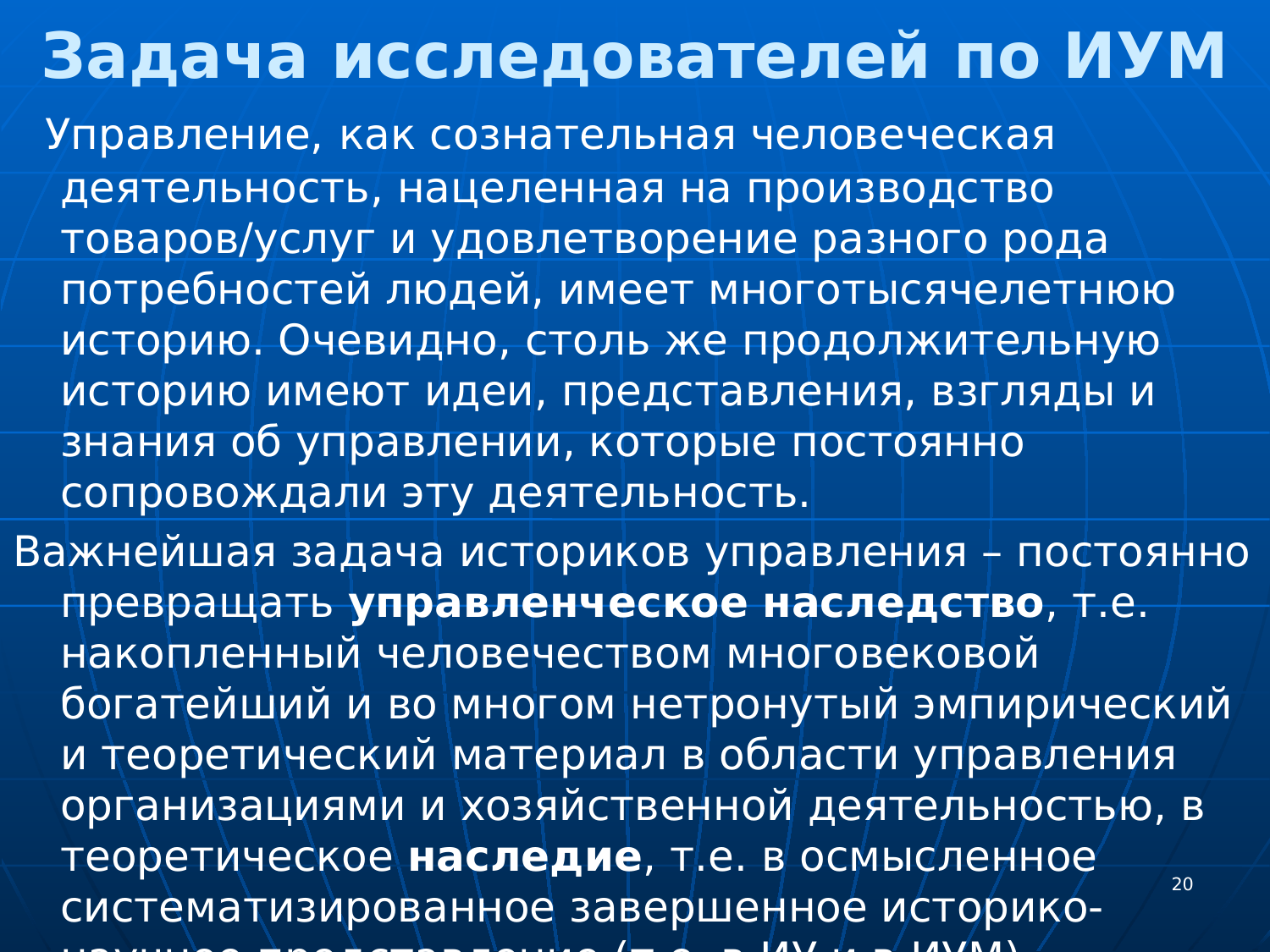

# Задача исследователей по ИУМ
  Управление, как сознательная человеческая деятельность, нацеленная на производство товаров/услуг и удовлетворение разного рода потребностей людей, имеет многотысячелетнюю историю. Очевидно, столь же продолжительную историю имеют идеи, представления, взгляды и знания об управлении, которые постоянно сопровождали эту деятельность.
Важнейшая задача историков управления – постоянно превращать управленческое наследство, т.е. накопленный человечеством многовековой богатейший и во многом нетронутый эмпирический и теоретический материал в области управления организациями и хозяйственной деятельностью, в теоретическое наследие, т.е. в осмысленное систематизированное завершенное историко-научное представление (т.е. в ИУ и в ИУМ).
20